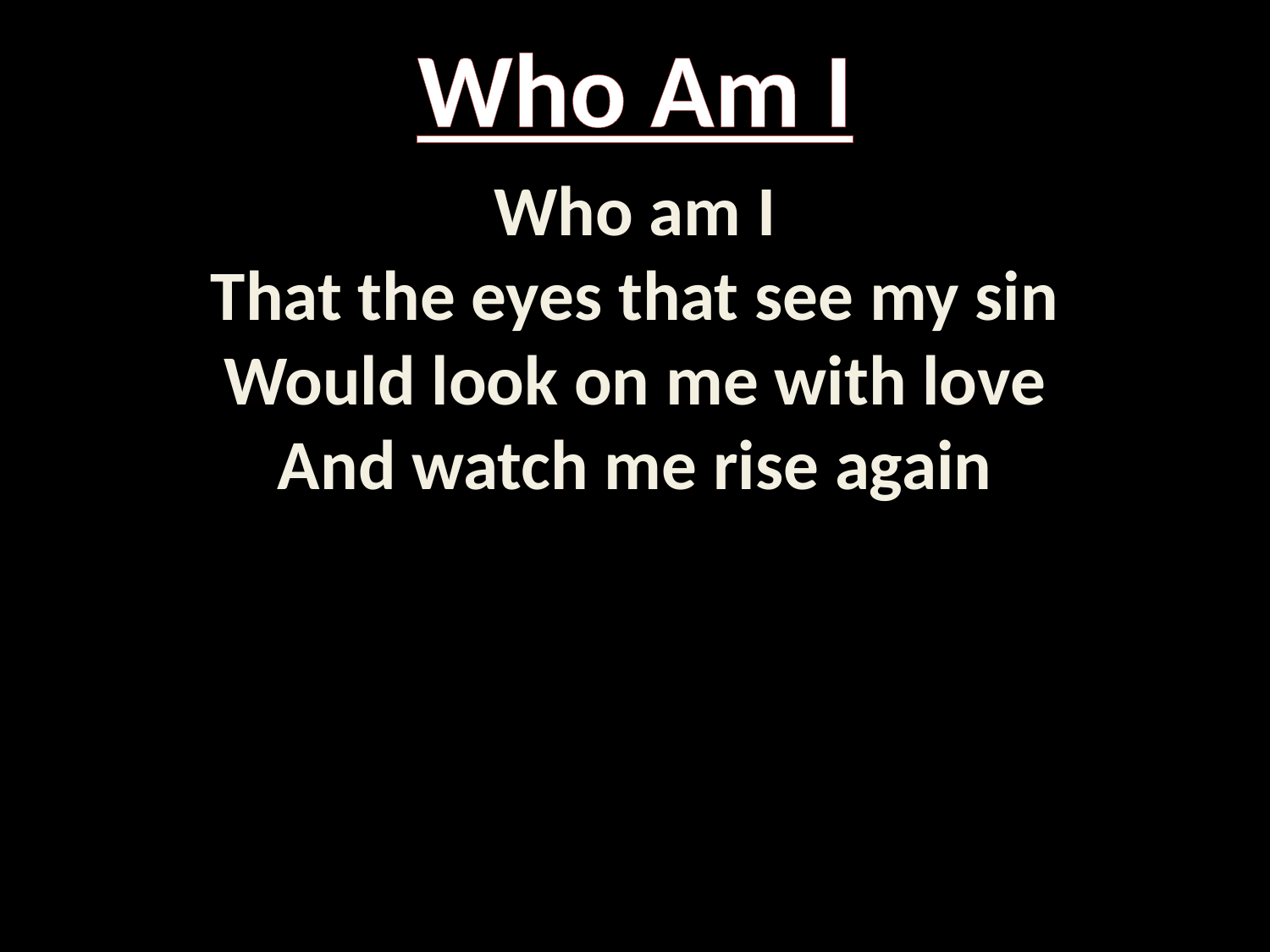

# Who Am I
Who am I
That the eyes that see my sin
Would look on me with love
And watch me rise again